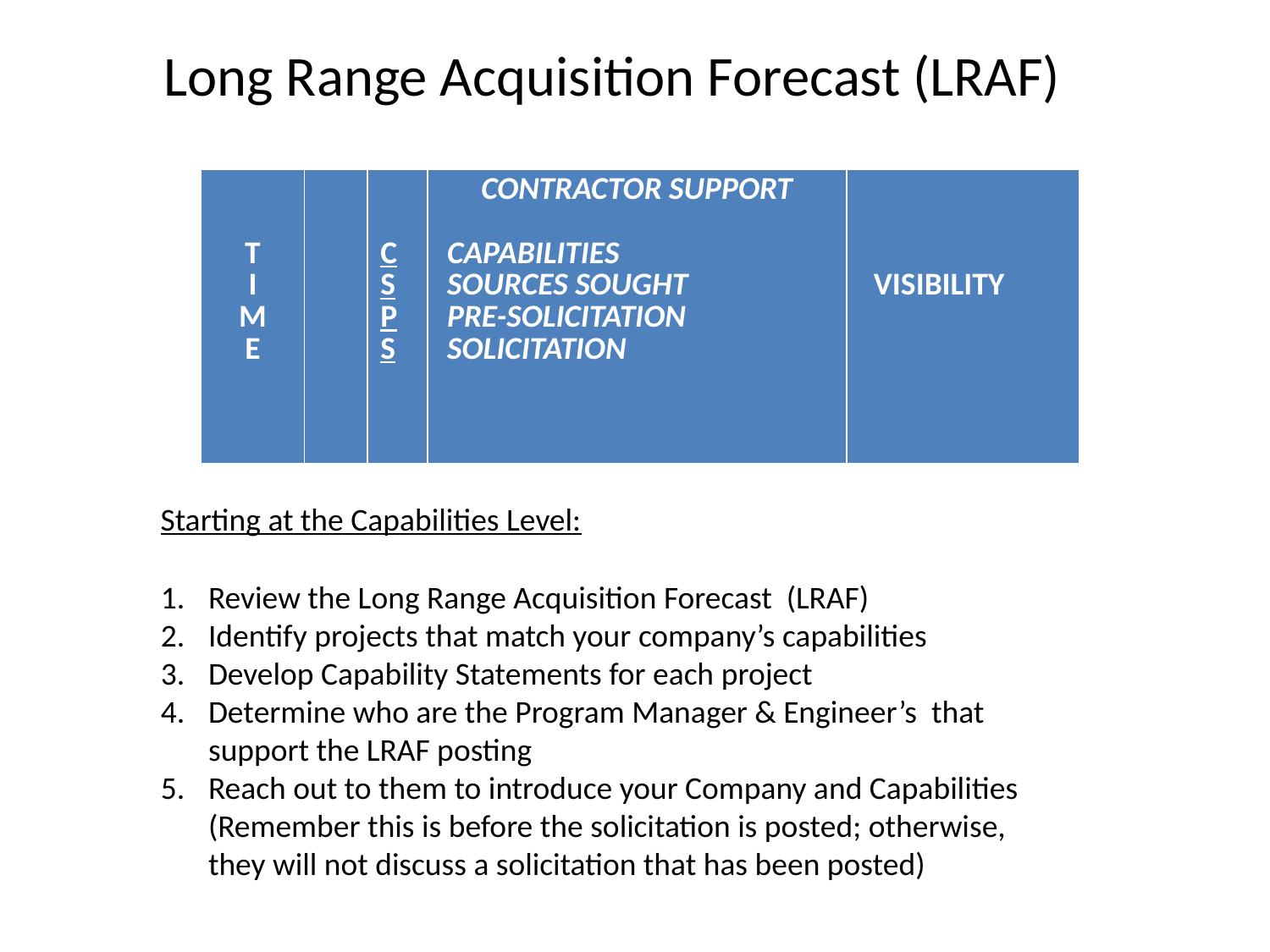

Long Range Acquisition Forecast (LRAF)
| T I M E |  | C S P S | CONTRACTOR SUPPORT CAPABILITIES SOURCES SOUGHT PRE-SOLICITATION SOLICITATION | VISIBILITY |
| --- | --- | --- | --- | --- |
Starting at the Capabilities Level:
Review the Long Range Acquisition Forecast  (LRAF)
Identify projects that match your company’s capabilities
Develop Capability Statements for each project
Determine who are the Program Manager & Engineer’s  that support the LRAF posting
Reach out to them to introduce your Company and Capabilities (Remember this is before the solicitation is posted; otherwise, they will not discuss a solicitation that has been posted)